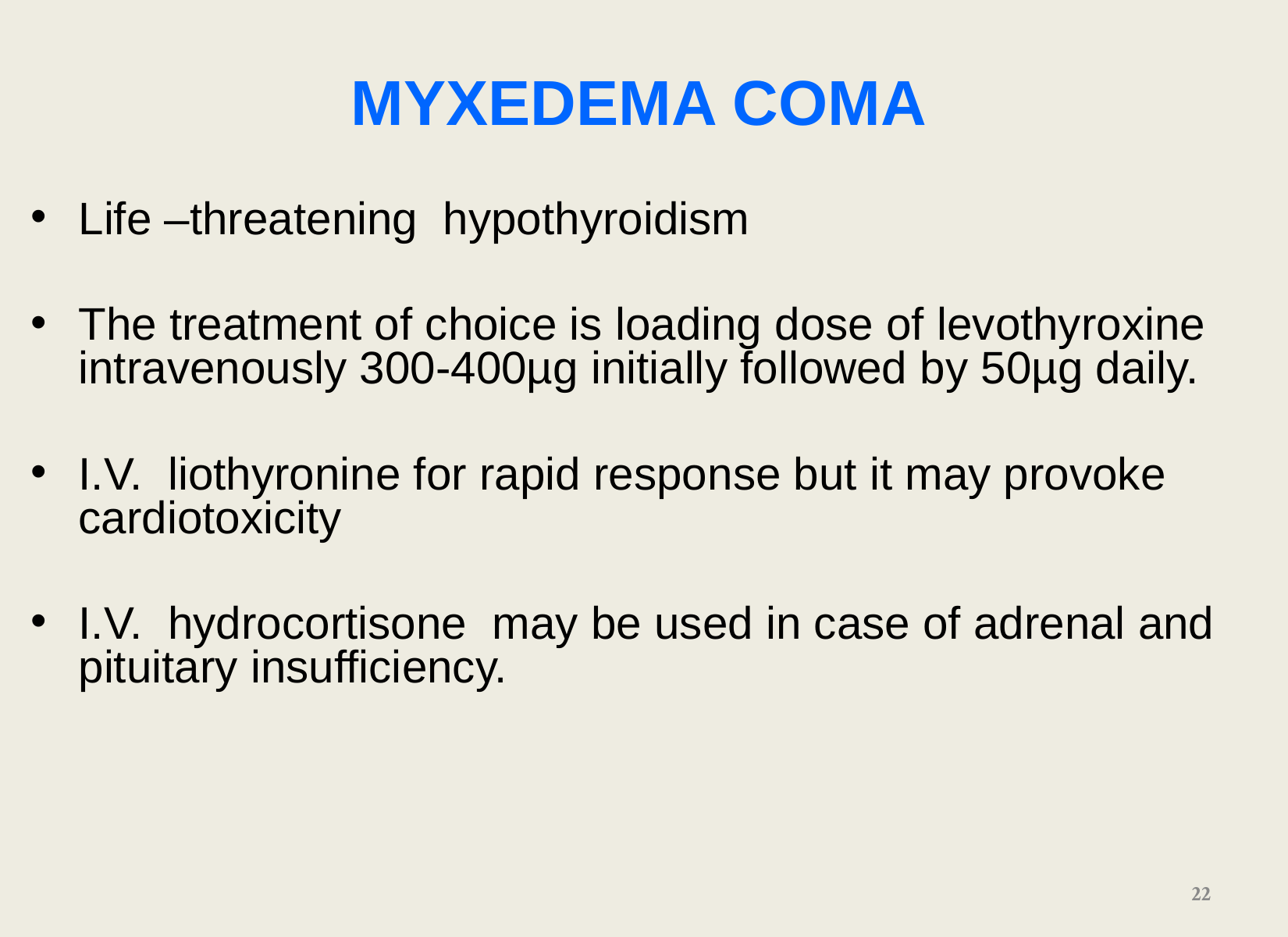

MYXEDEMA COMA

Life –threatening  hypothyroidism

The treatment of choice is loading dose of levothyroxine intravenously 300-400µg initially followed by 50µg daily.

I.V.  liothyronine for rapid response but it may provoke  cardiotoxicity

I.V.  hydrocortisone  may be used in case of adrenal and pituitary insufficiency.

22